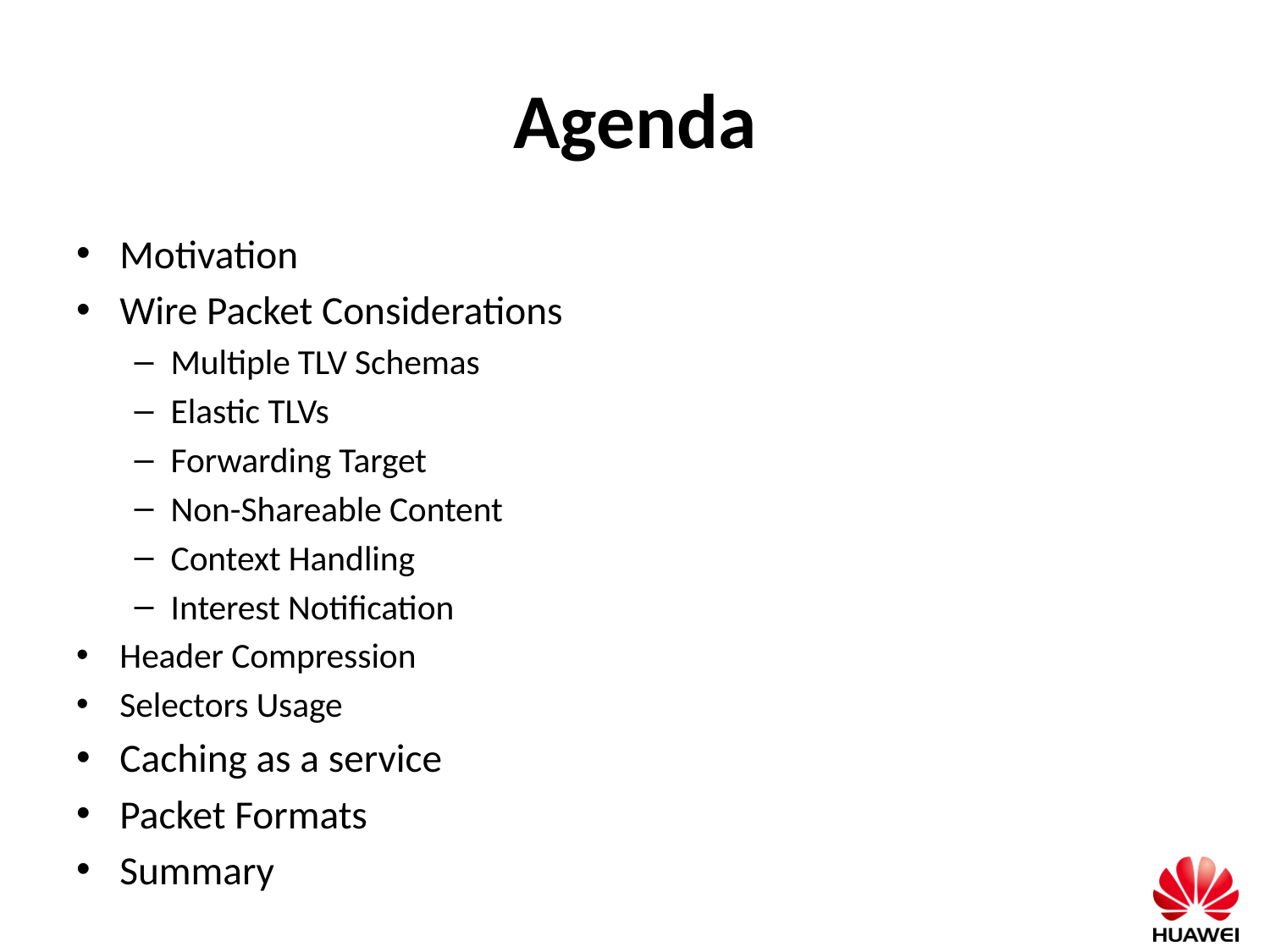

# Agenda
Motivation
Wire Packet Considerations
Multiple TLV Schemas
Elastic TLVs
Forwarding Target
Non-Shareable Content
Context Handling
Interest Notification
Header Compression
Selectors Usage
Caching as a service
Packet Formats
Summary